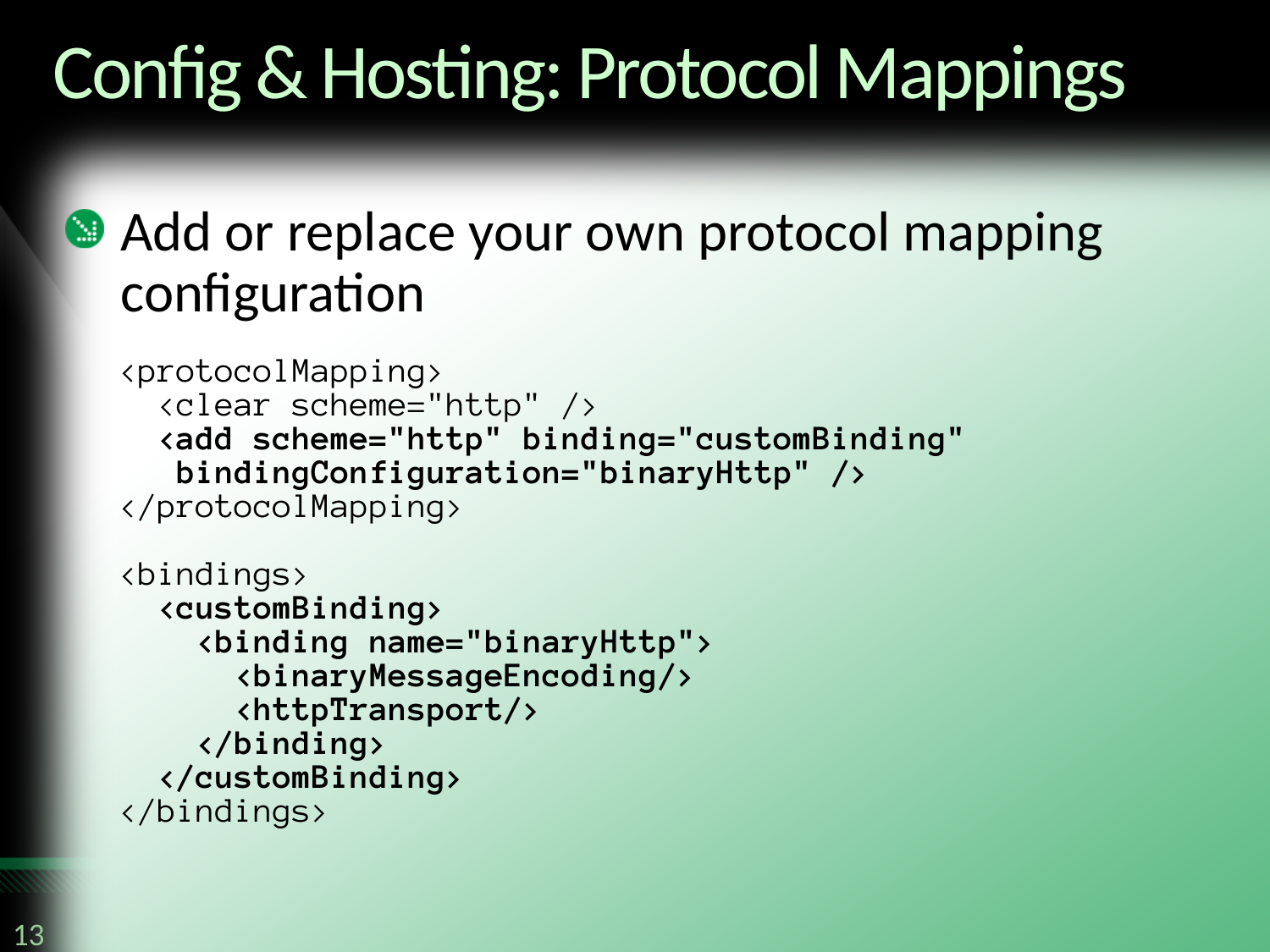

# Config & Hosting: Protocol Mappings
Add or replace your own protocol mapping configuration
<protocolMapping>
  <clear scheme="http" />
  <add scheme="http" binding="customBinding"
   bindingConfiguration="binaryHttp" />
</protocolMapping>
<bindings>
  <customBinding>
    <binding name="binaryHttp">
      <binaryMessageEncoding/>
      <httpTransport/>
    </binding>
  </customBinding>
</bindings>
13